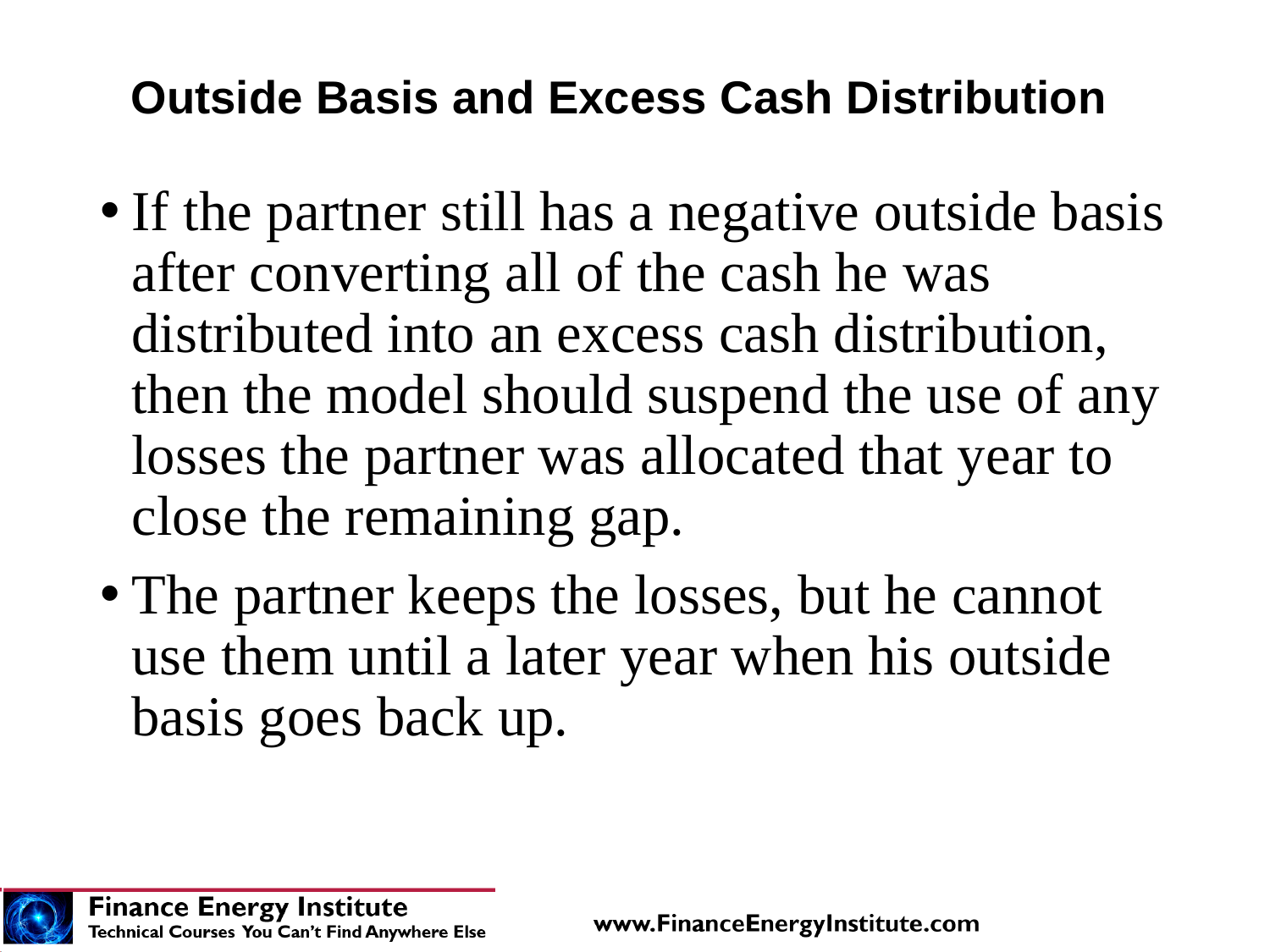

# Outside Basis and Excess Cash Distribution
If the partner still has a negative outside basis after converting all of the cash he was distributed into an excess cash distribution, then the model should suspend the use of any losses the partner was allocated that year to close the remaining gap.
The partner keeps the losses, but he cannot use them until a later year when his outside basis goes back up.